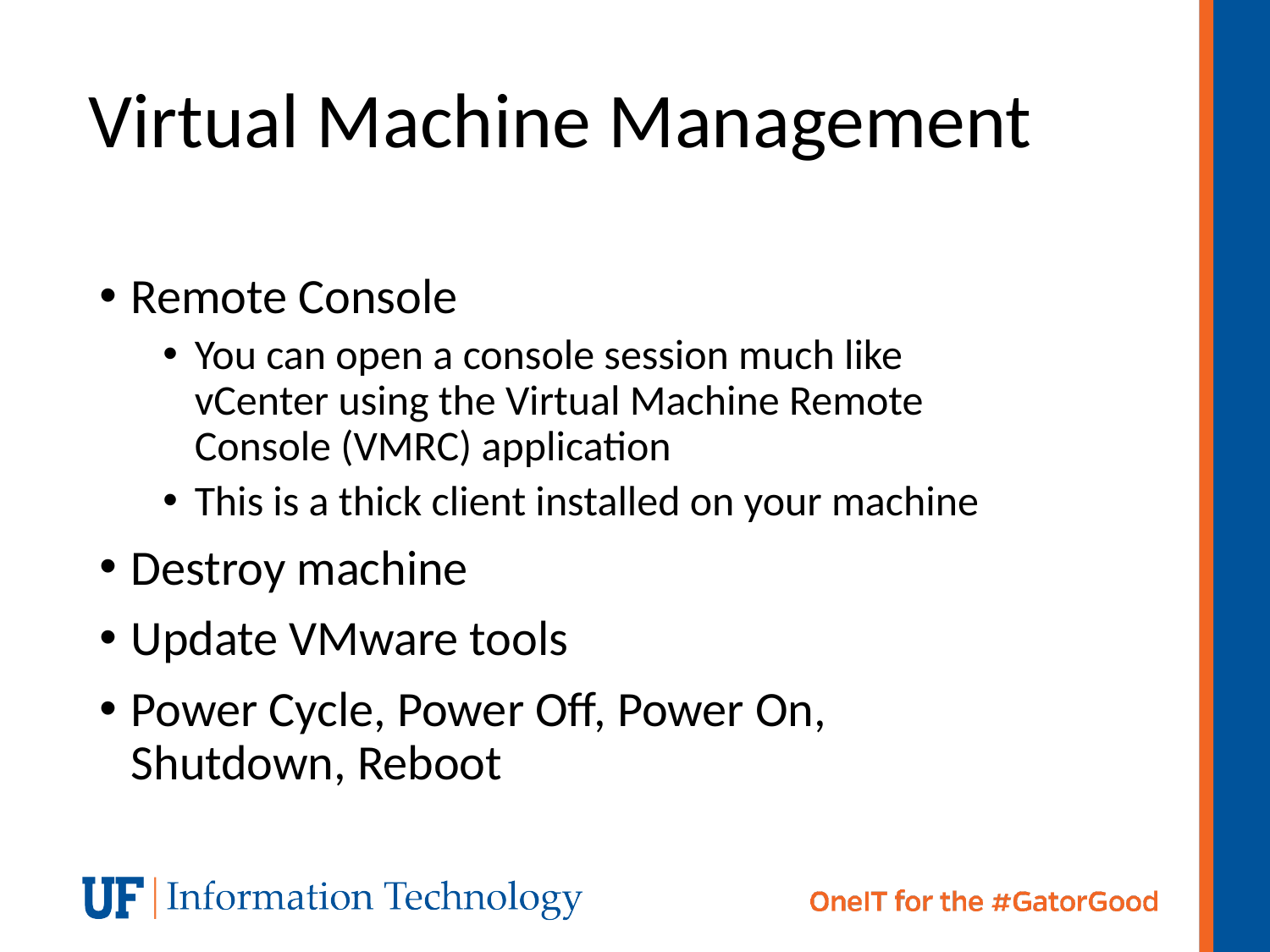

# Virtual Machine Management
Remote Console
You can open a console session much like vCenter using the Virtual Machine Remote Console (VMRC) application
This is a thick client installed on your machine
Destroy machine
Update VMware tools
Power Cycle, Power Off, Power On, Shutdown, Reboot